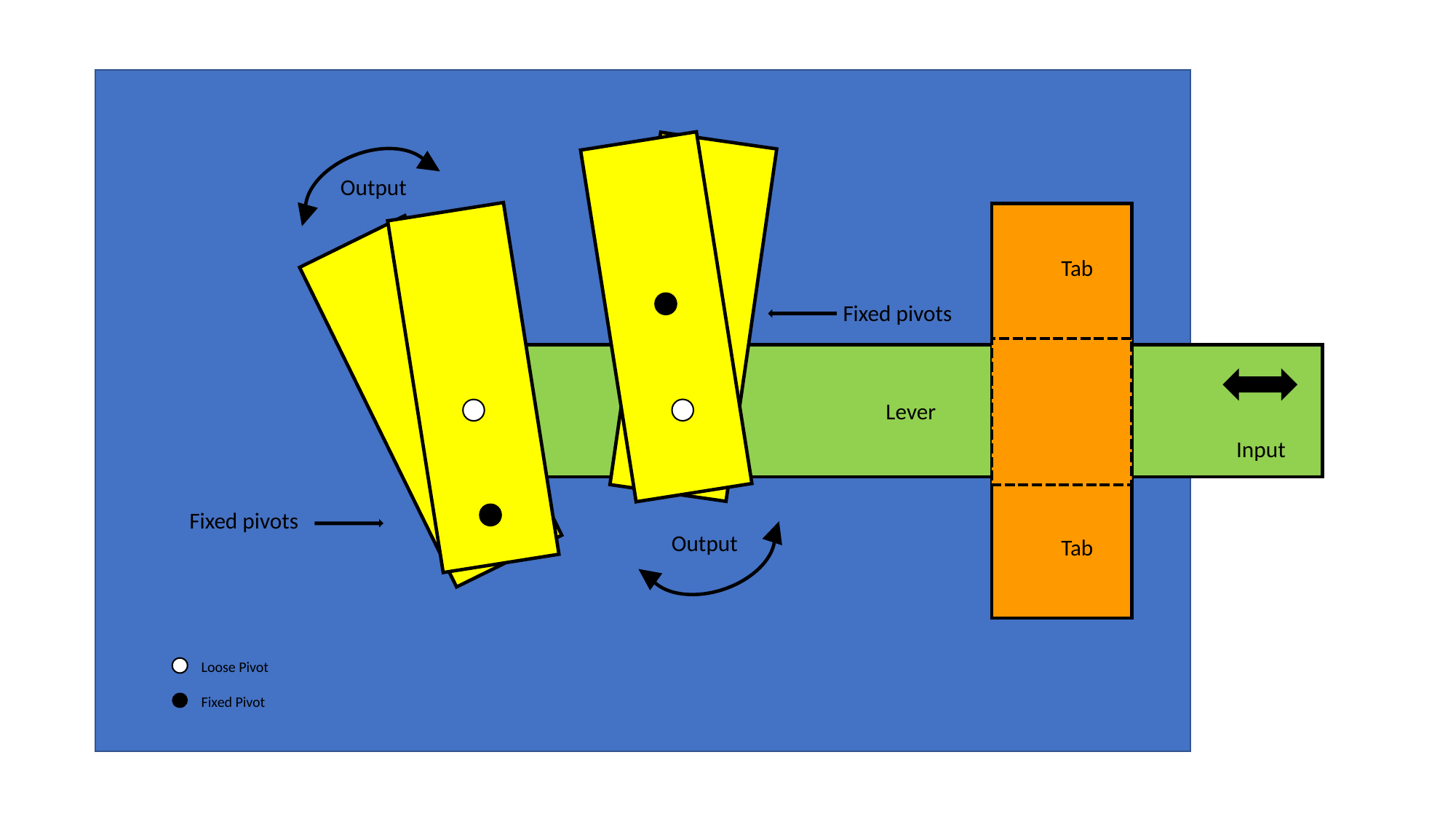

Output

Fixed pivots

Tab
Tab
Lever

Input
Fixed pivots

Output
Loose Pivot

Fixed Pivot